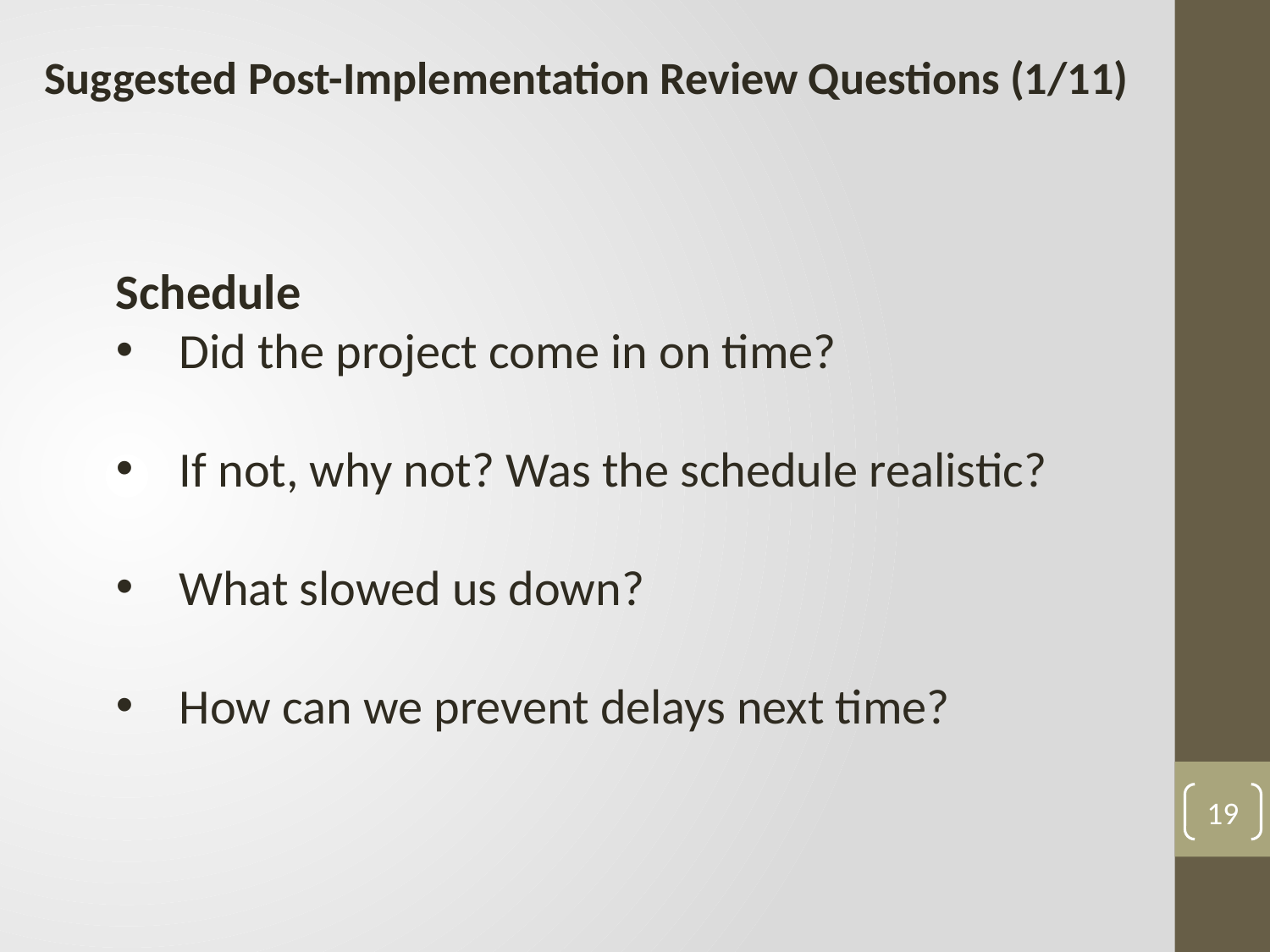

Suggested Post-Implementation Review Questions (1/11)
Schedule
Did the project come in on time?

If not, why not? Was the schedule realistic?

What slowed us down?

How can we prevent delays next time?
19